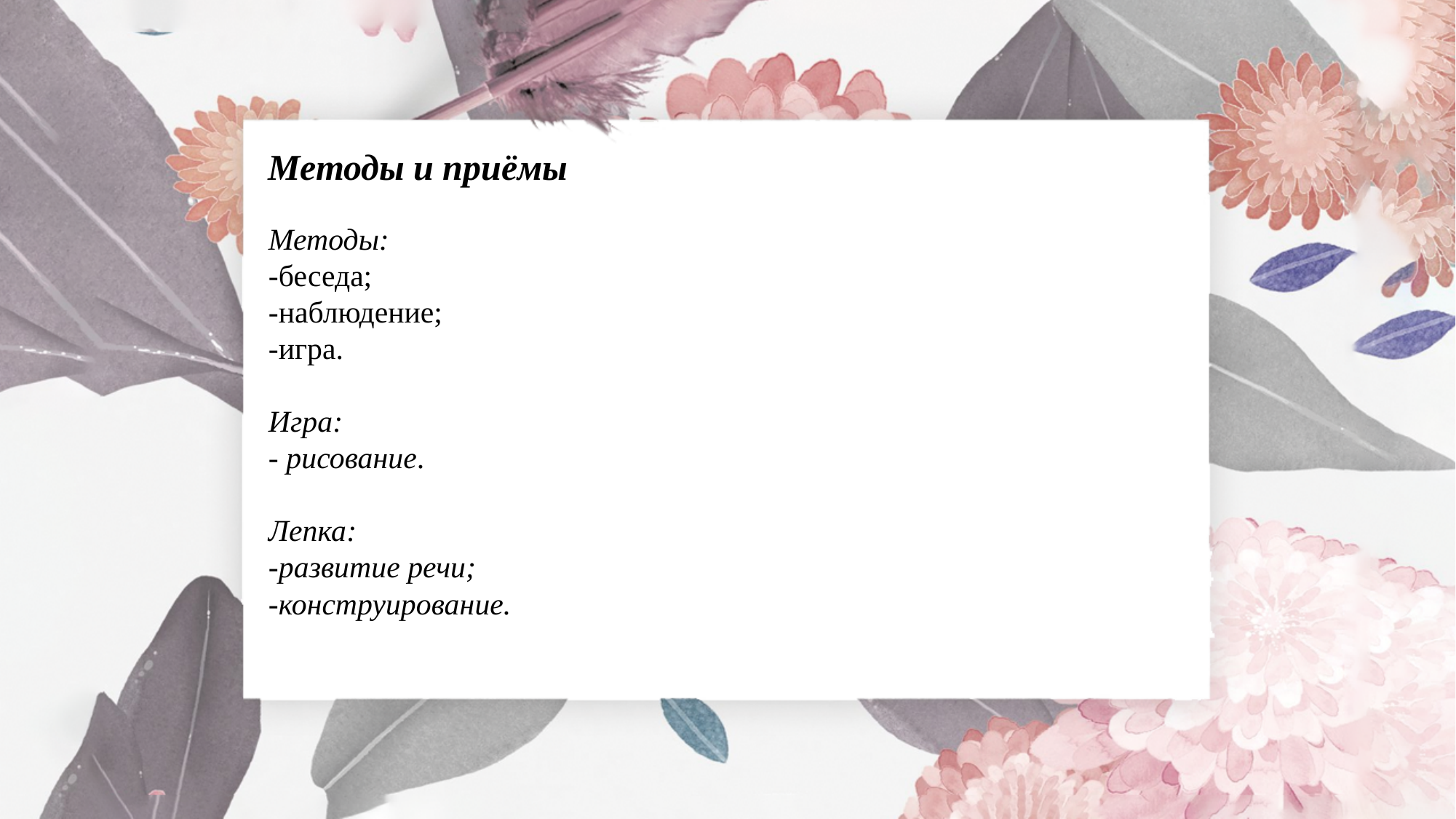

Методы и приёмы

Методы:
-беседа;-наблюдение;-игра.

Игра:- рисование.

Лепка:-развитие речи;-конструирование.